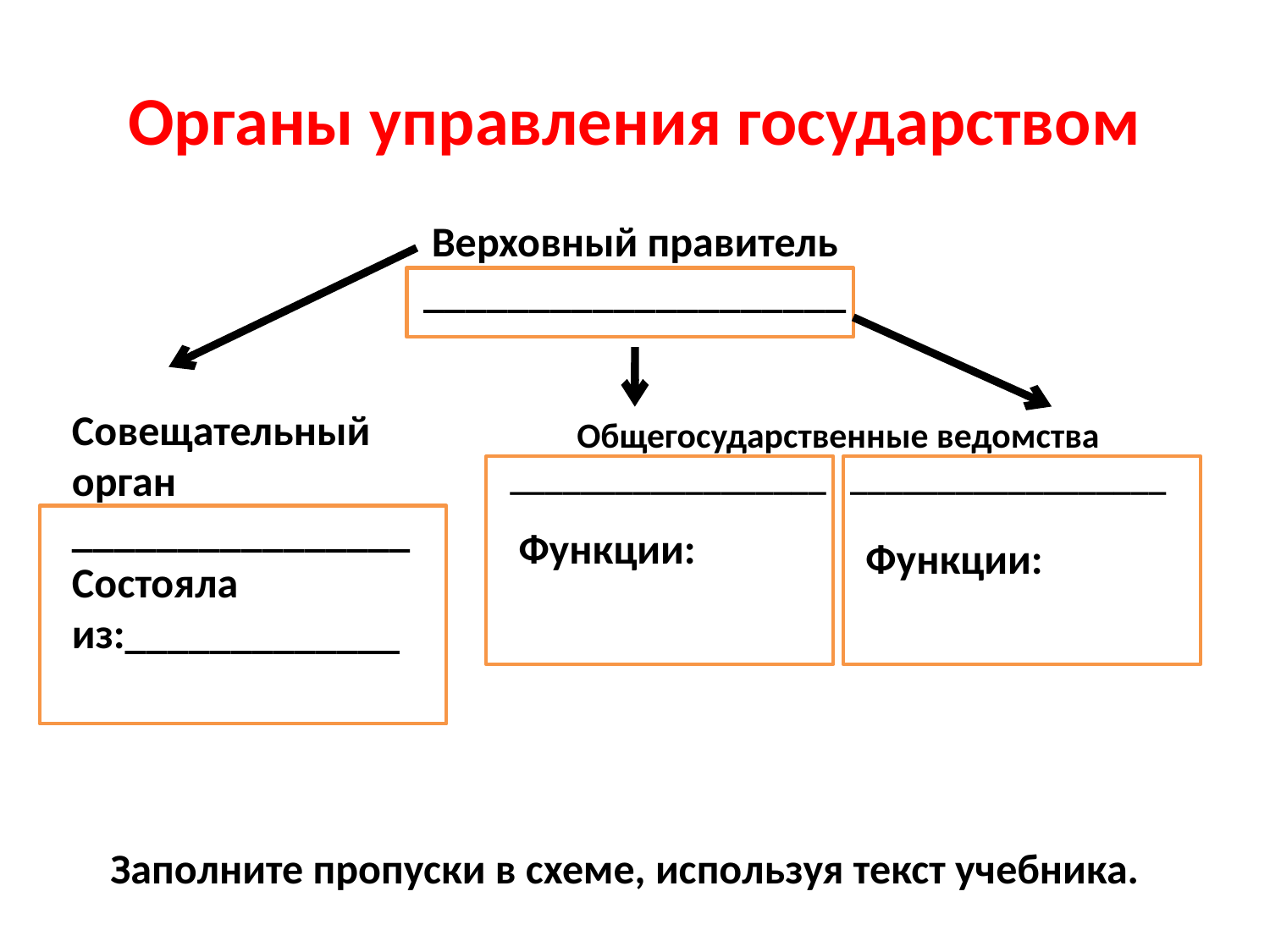

# Органы управления государством
Верховный правитель
____________________

Совещательный орган
________________
Состояла из:_____________
Общегосударственные ведомства
__________________   __________________

Функции:
Функции:
Заполните пропуски в схеме, используя текст учебника.